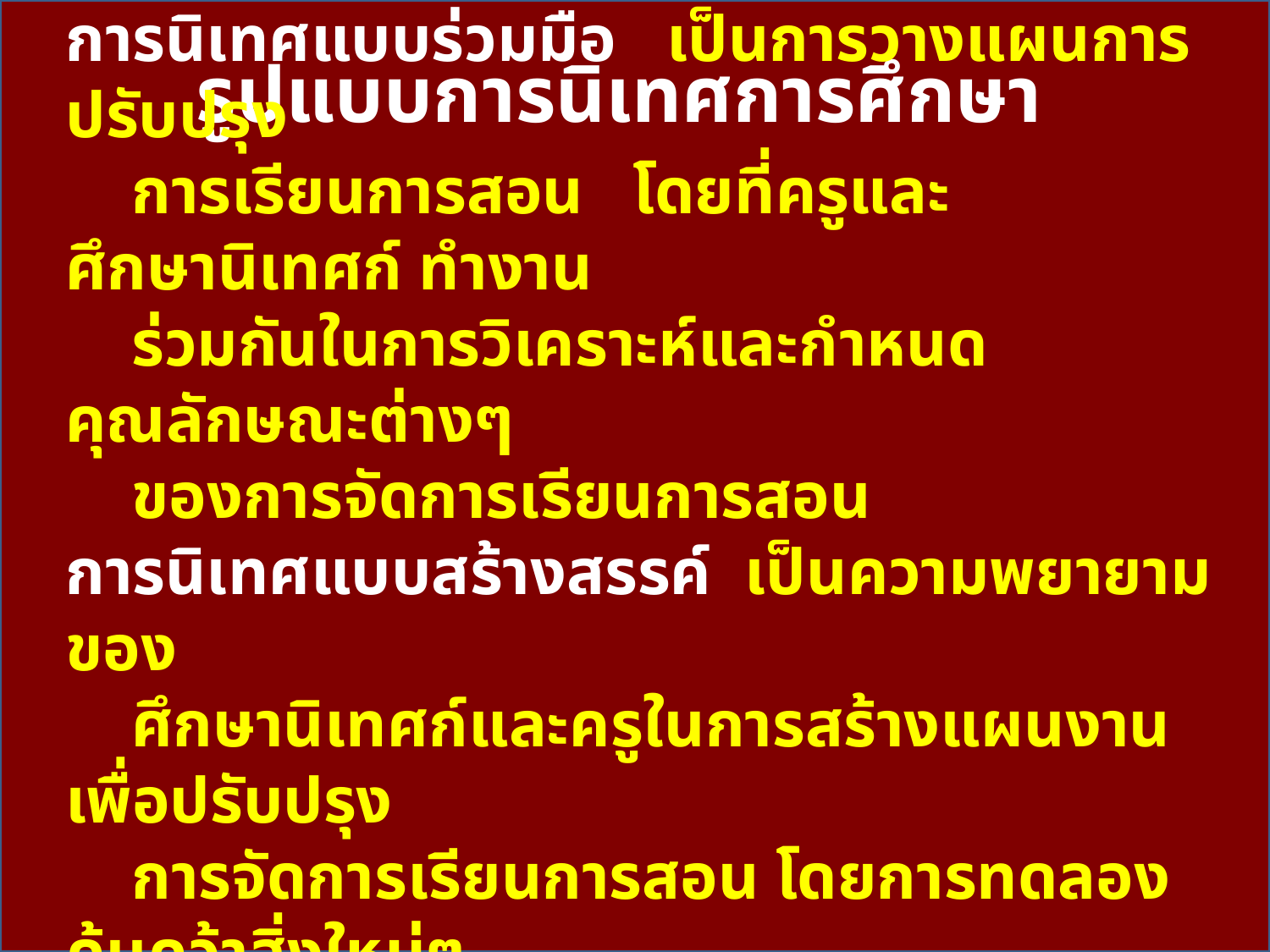

รูปแบบการนิเทศการศึกษา

การนิเทศแบบร่วมมือ   เป็นการวางแผนการปรับปรุง
    การเรียนการสอน   โดยที่ครูและศึกษานิเทศก์ ทำงาน
    ร่วมกันในการวิเคราะห์และกำหนดคุณลักษณะต่างๆ
    ของการจัดการเรียนการสอน
การนิเทศแบบสร้างสรรค์  เป็นความพยายามของ
    ศึกษานิเทศก์และครูในการสร้างแผนงาน   เพื่อปรับปรุง
    การจัดการเรียนการสอน โดยการทดลองค้นคว้าสิ่งใหม่ๆ
    หรือความคิดริเริ่มใหม่ๆ